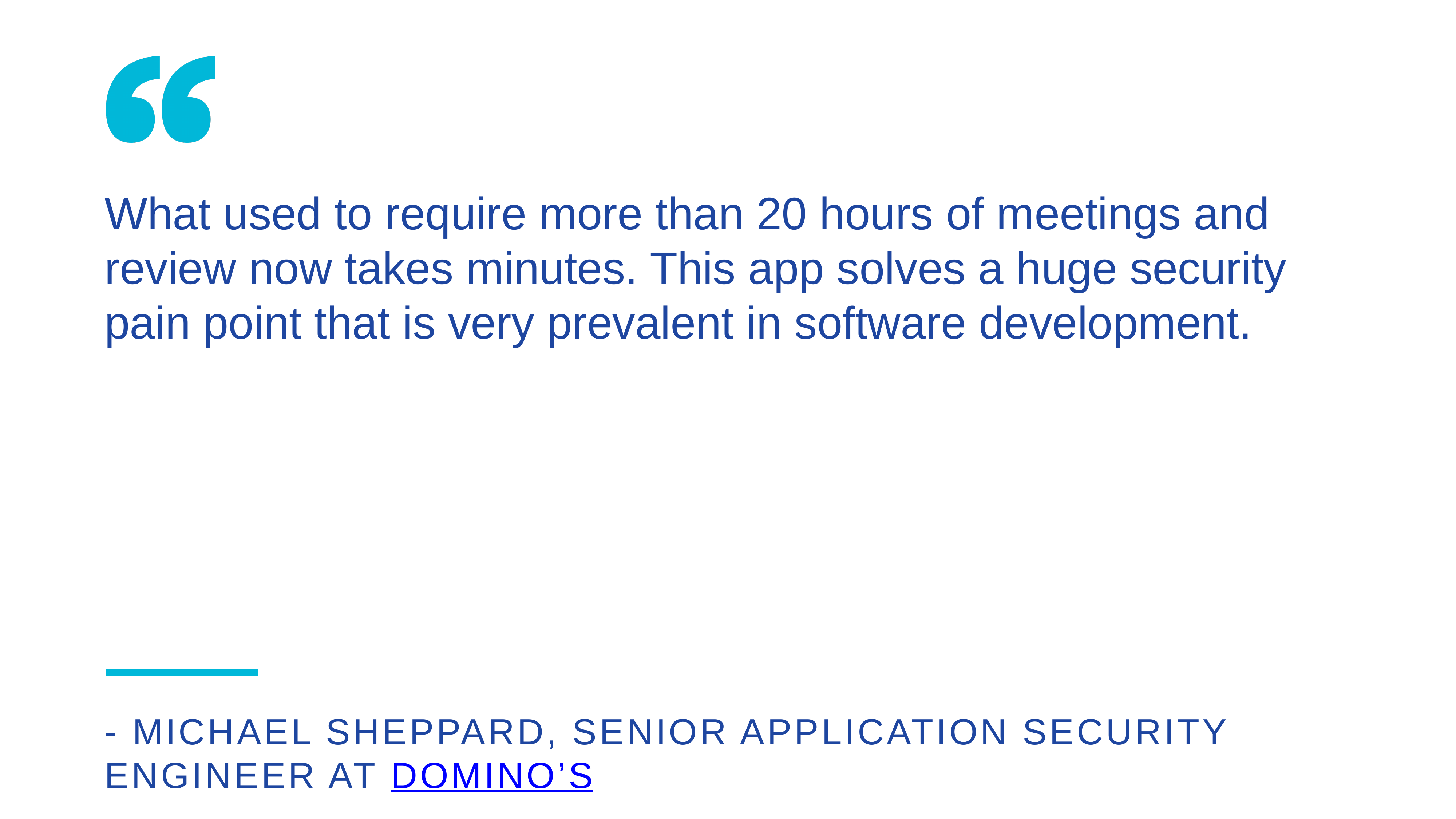

What used to require more than 20 hours of meetings and review now takes minutes. This app solves a huge security pain point that is very prevalent in software development.
- Michael Sheppard, Senior Application Security Engineer at Domino’s